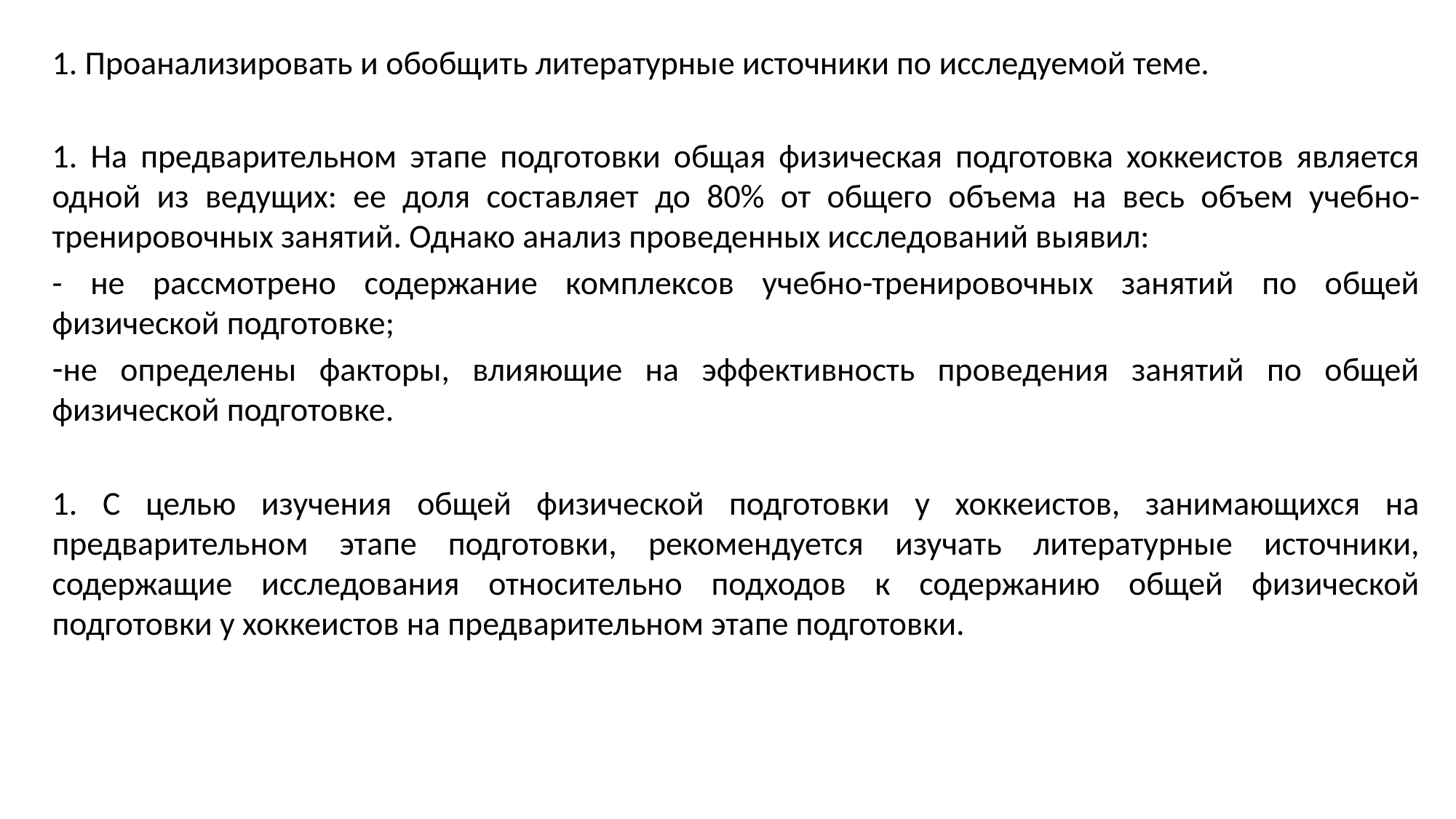

1. Проанализировать и обобщить литературные источники по исследуемой теме.

1. На предварительном этапе подготовки общая физическая подготовка хоккеистов является одной из ведущих: ее доля составляет до 80% от общего объема на весь объем учебно-тренировочных занятий. Однако анализ проведенных исследований выявил:
- не рассмотрено содержание комплексов учебно-тренировочных занятий по общей физической подготовке;
не определены факторы, влияющие на эффективность проведения занятий по общей физической подготовке.

1. С целью изучения общей физической подготовки у хоккеистов, занимающихся на предварительном этапе подготовки, рекомендуется изучать литературные источники, содержащие исследования относительно подходов к содержанию общей физической подготовки у хоккеистов на предварительном этапе подготовки.

#